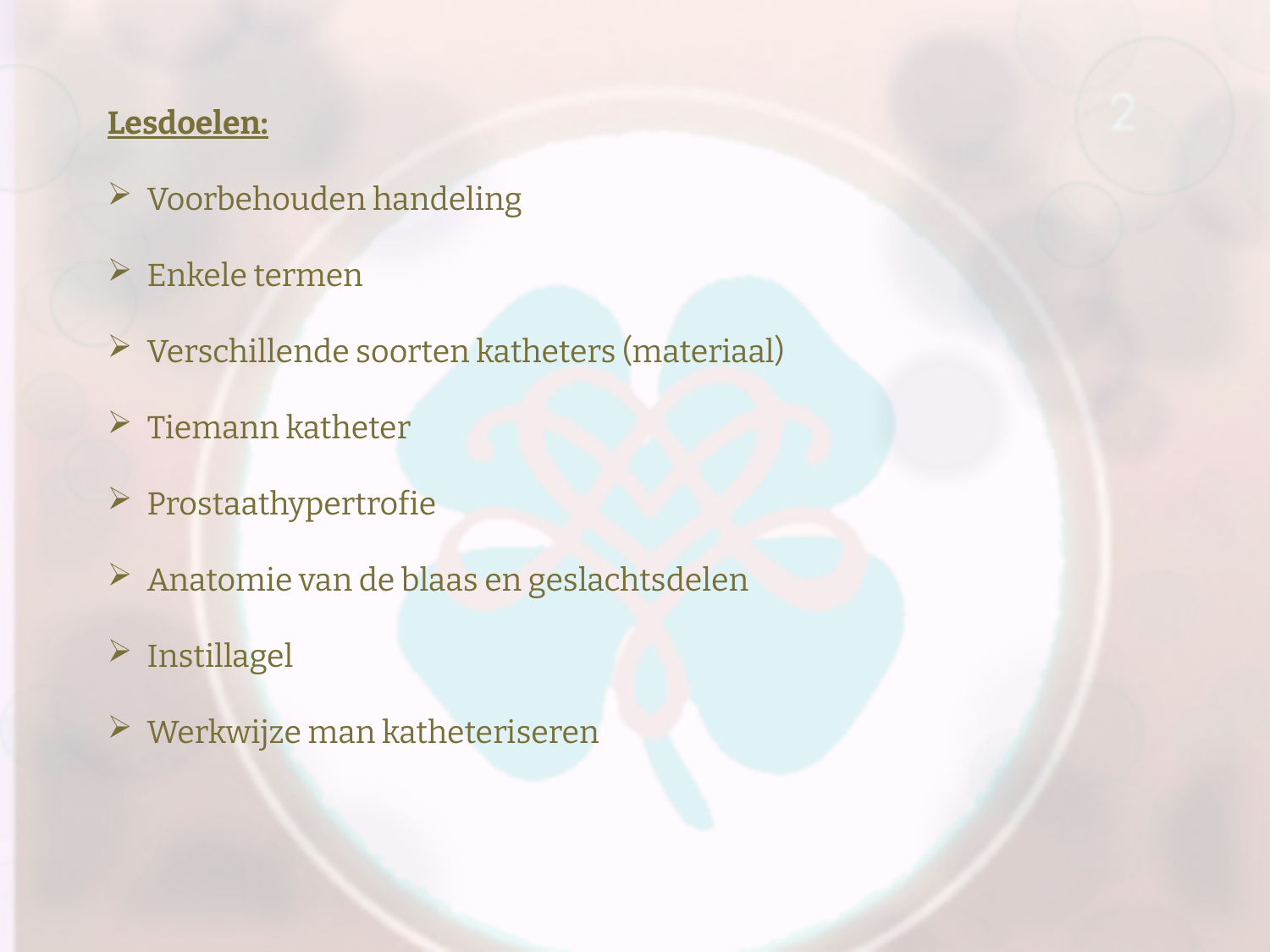

Lesdoelen:
Voorbehouden handeling

Enkele termen

Verschillende soorten katheters (materiaal)

Tiemann katheter

Prostaathypertrofie

Anatomie van de blaas en geslachtsdelen

Instillagel

Werkwijze man katheteriseren